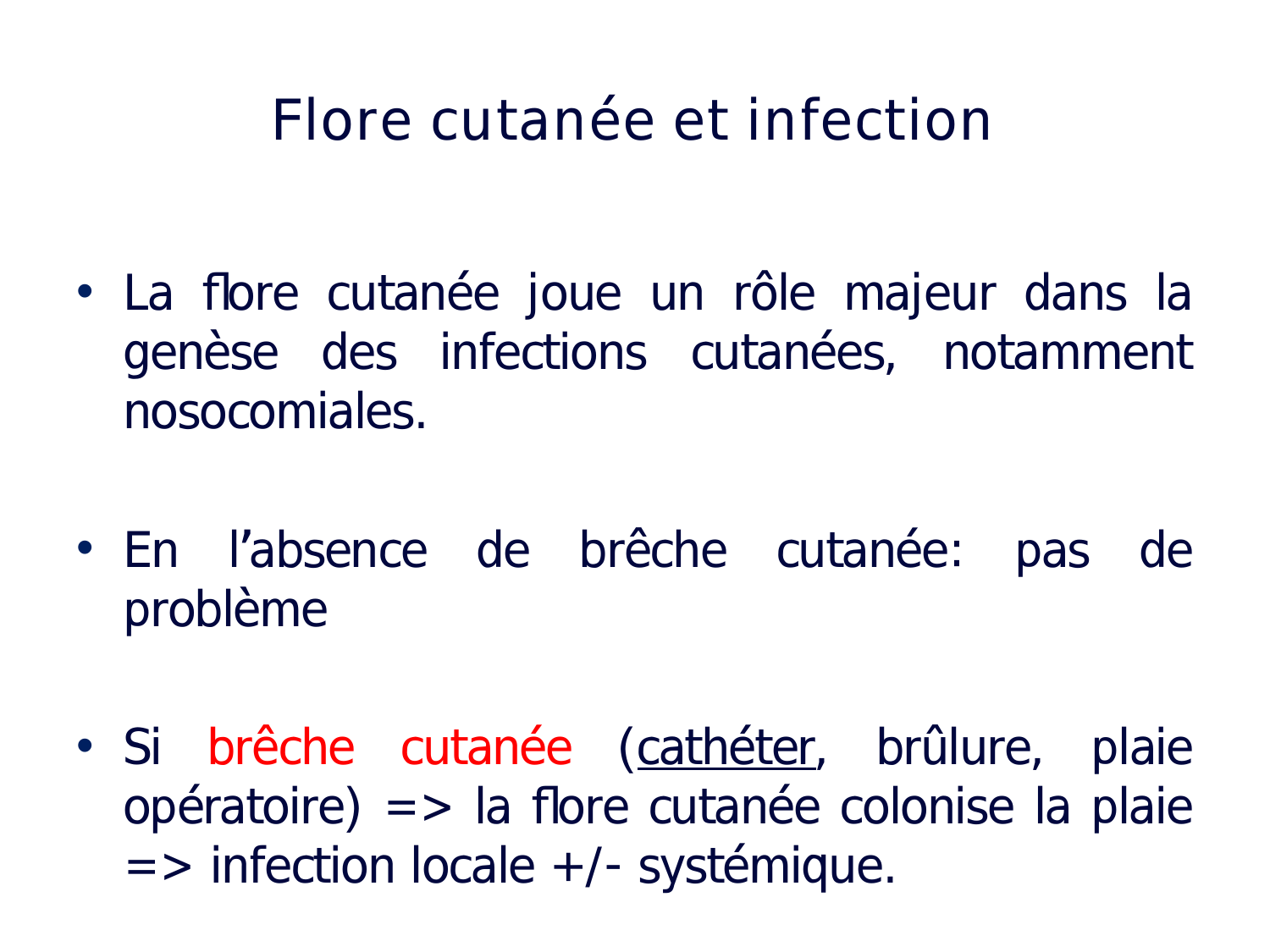

# Flore cutanée et infection
La flore cutanée joue un rôle majeur dans la genèse des infections cutanées, notamment nosocomiales.

En l’absence de brêche cutanée: pas de problème

Si brêche cutanée (cathéter, brûlure, plaie opératoire) => la flore cutanée colonise la plaie => infection locale +/- systémique.